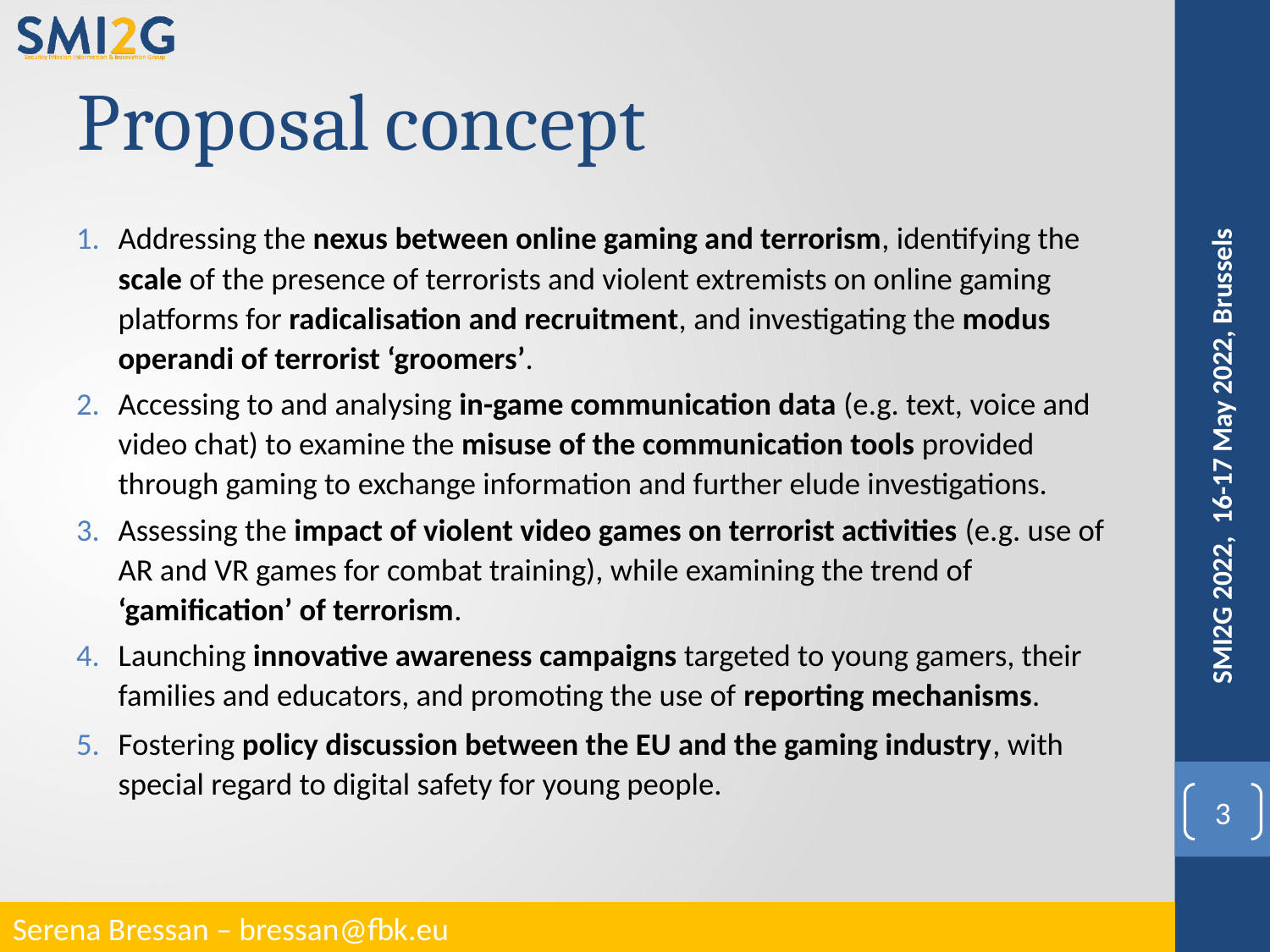

# Proposal concept

Addressing the nexus between online gaming and terrorism, identifying the scale of the presence of terrorists and violent extremists on online gaming platforms for radicalisation and recruitment, and investigating the modus operandi of terrorist ‘groomers’.
Accessing to and analysing in-game communication data (e.g. text, voice and video chat) to examine the misuse of the communication tools provided through gaming to exchange information and further elude investigations.
Assessing the impact of violent video games on terrorist activities (e.g. use of AR and VR games for combat training), while examining the trend of ‘gamification’ of terrorism.
Launching innovative awareness campaigns targeted to young gamers, their families and educators, and promoting the use of reporting mechanisms.
Fostering policy discussion between the EU and the gaming industry, with special regard to digital safety for young people.

SMI2G 2022,  16-17 May 2022, Brussels
3
Serena Bressan – bressan@fbk.eu